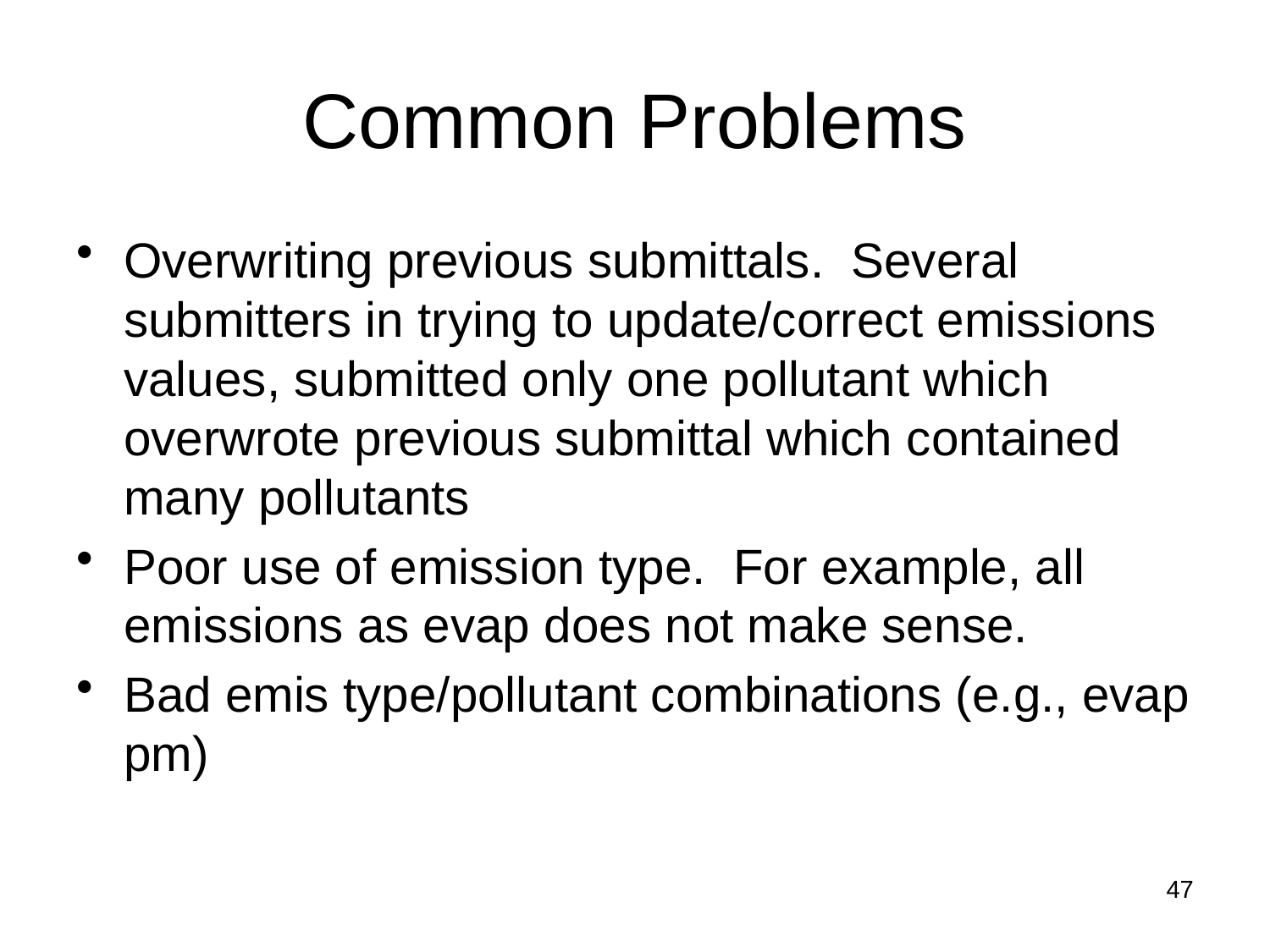

# Common Problems
Overwriting previous submittals.  Several submitters in trying to update/correct emissions values, submitted only one pollutant which overwrote previous submittal which contained many pollutants
Poor use of emission type.  For example, all emissions as evap does not make sense.
Bad emis type/pollutant combinations (e.g., evap pm)
47